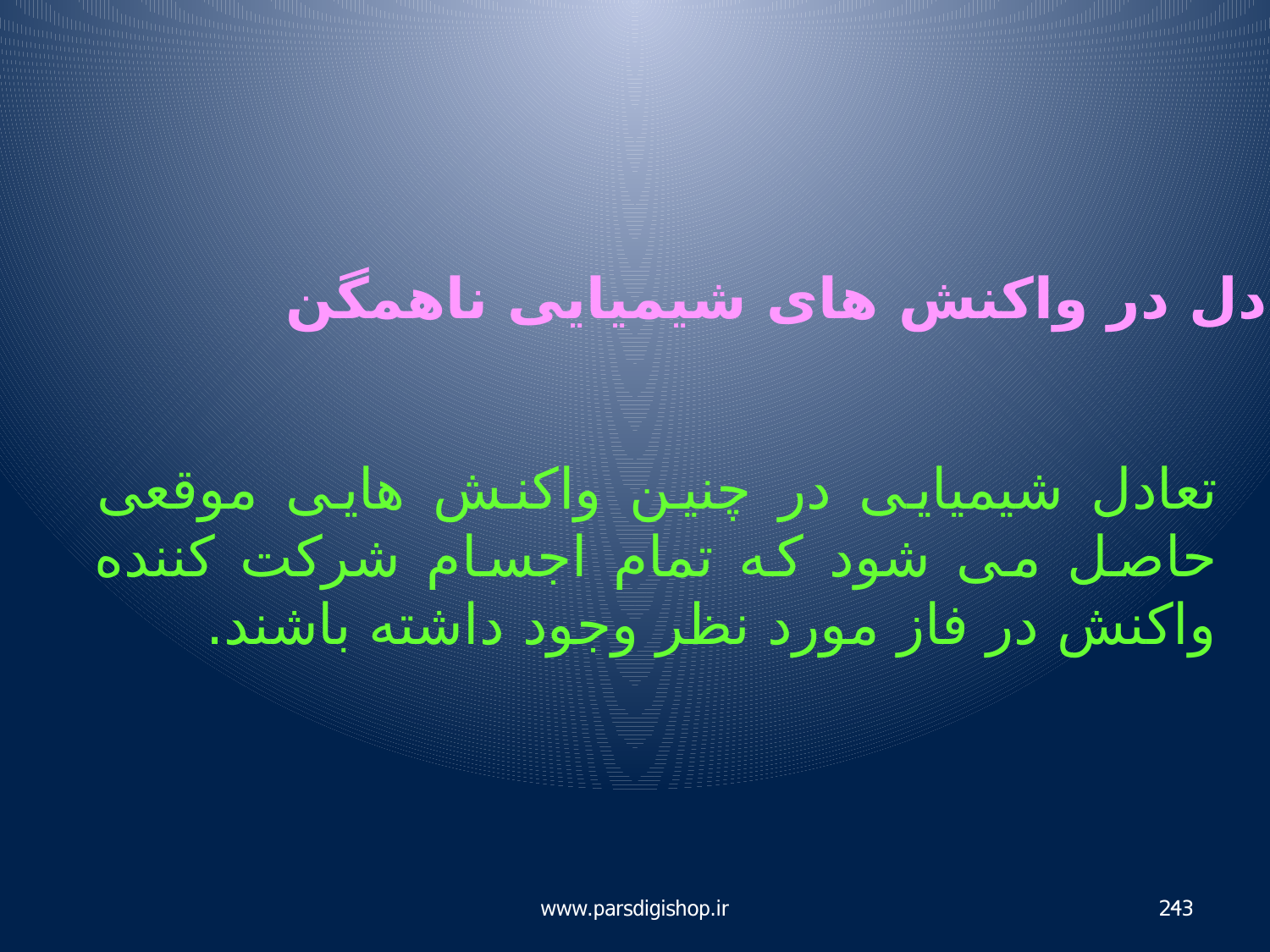

تعادل در واکنش های شیمیایی ناهمگن
تعادل شیمیایی در چنین واکنش هایی موقعی حاصل می شود که تمام اجسام شرکت کننده واکنش در فاز مورد نظر وجود داشته باشند.
www.parsdigishop.ir
243